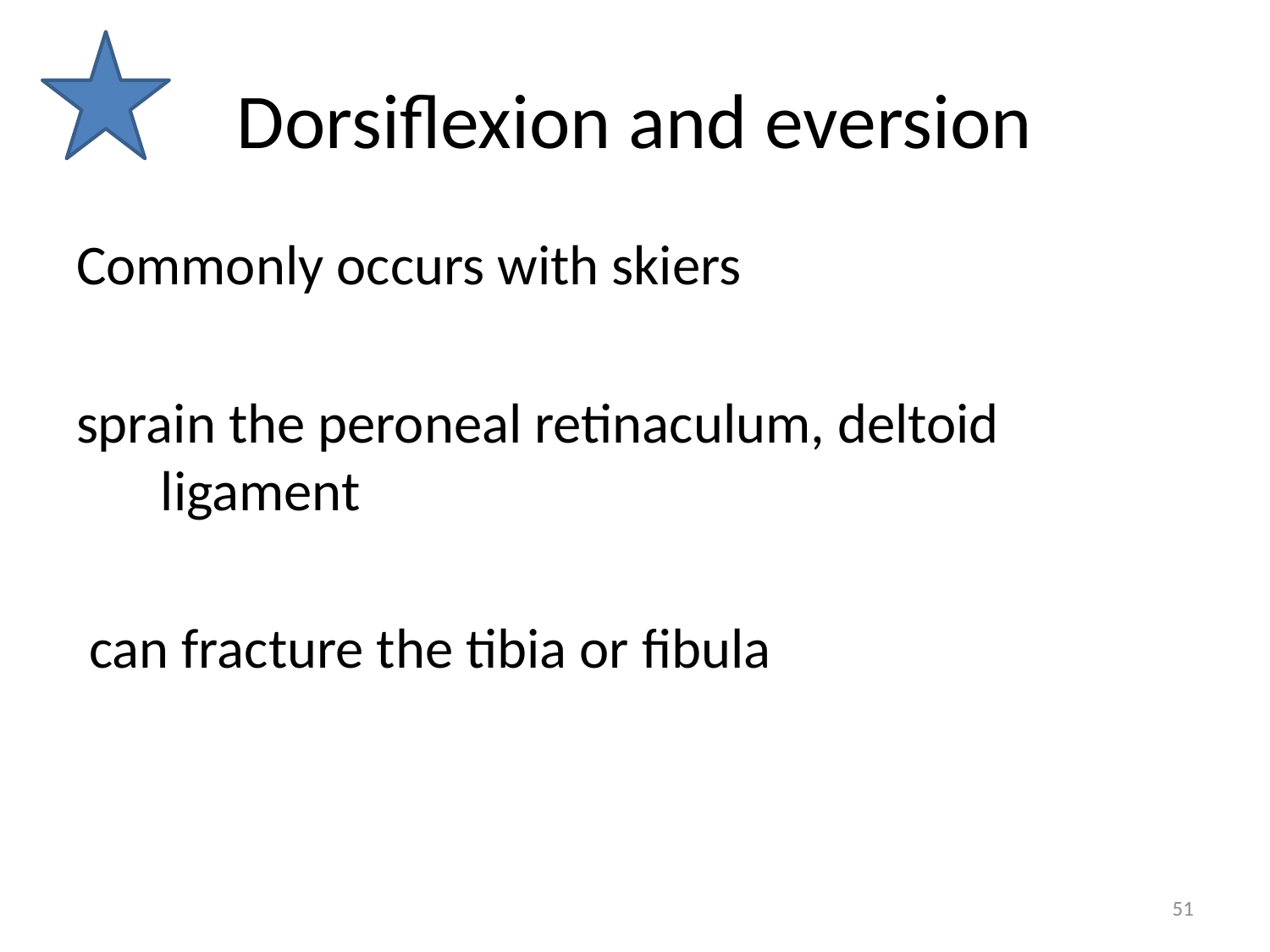

# Dorsiflexion and eversion
Commonly occurs with skiers

sprain the peroneal retinaculum, deltoid ligament

 can fracture the tibia or fibula
51